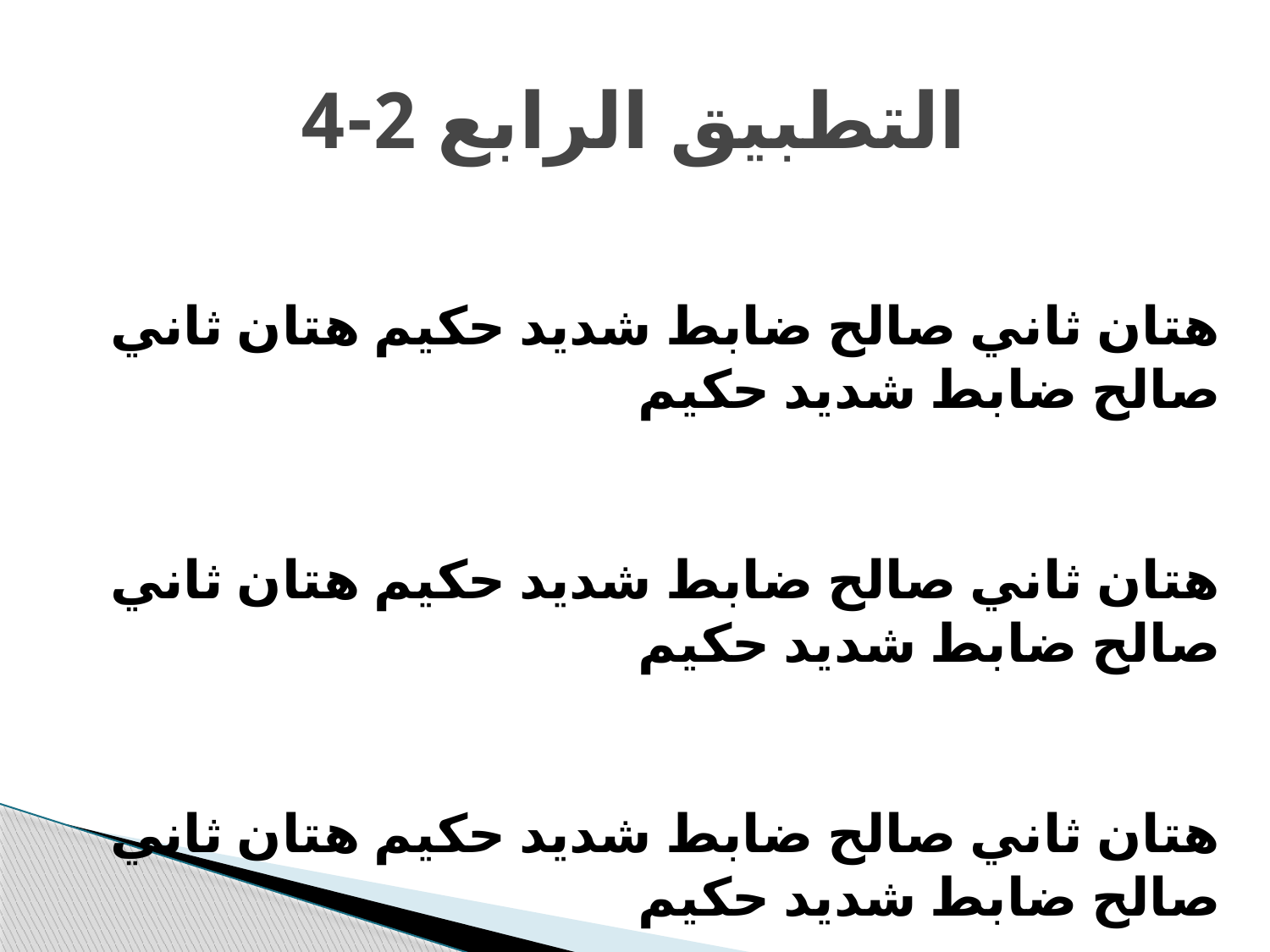

# التطبيق الرابع 2-4
هتان ثاني صالح ضابط شديد حكيم هتان ثاني صالح ضابط شديد حكيم
هتان ثاني صالح ضابط شديد حكيم هتان ثاني صالح ضابط شديد حكيم
هتان ثاني صالح ضابط شديد حكيم هتان ثاني صالح ضابط شديد حكيم